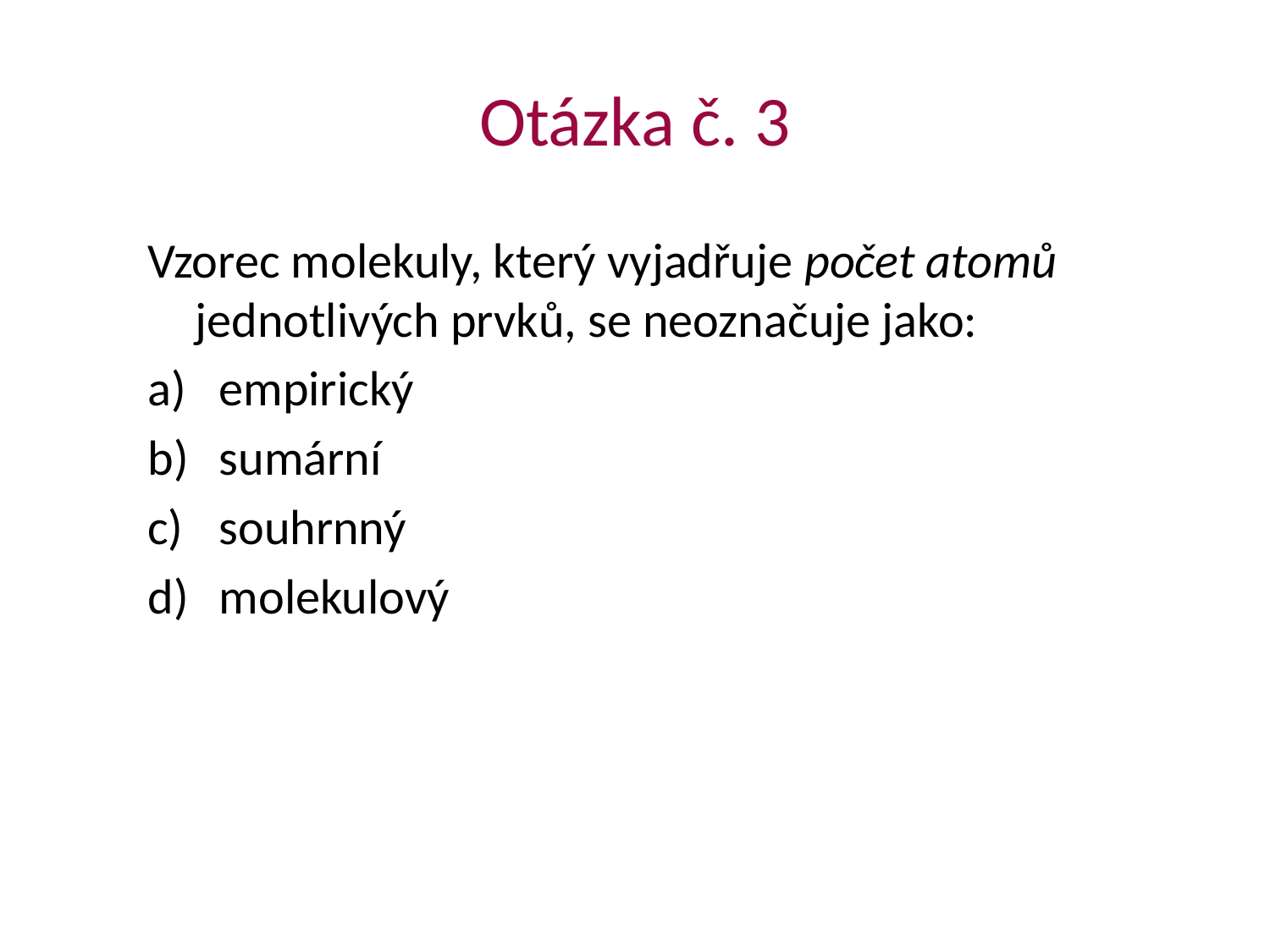

# Otázka č. 3
Vzorec molekuly, který vyjadřuje počet atomů jednotlivých prvků, se neoznačuje jako:
empirický
sumární
souhrnný
molekulový